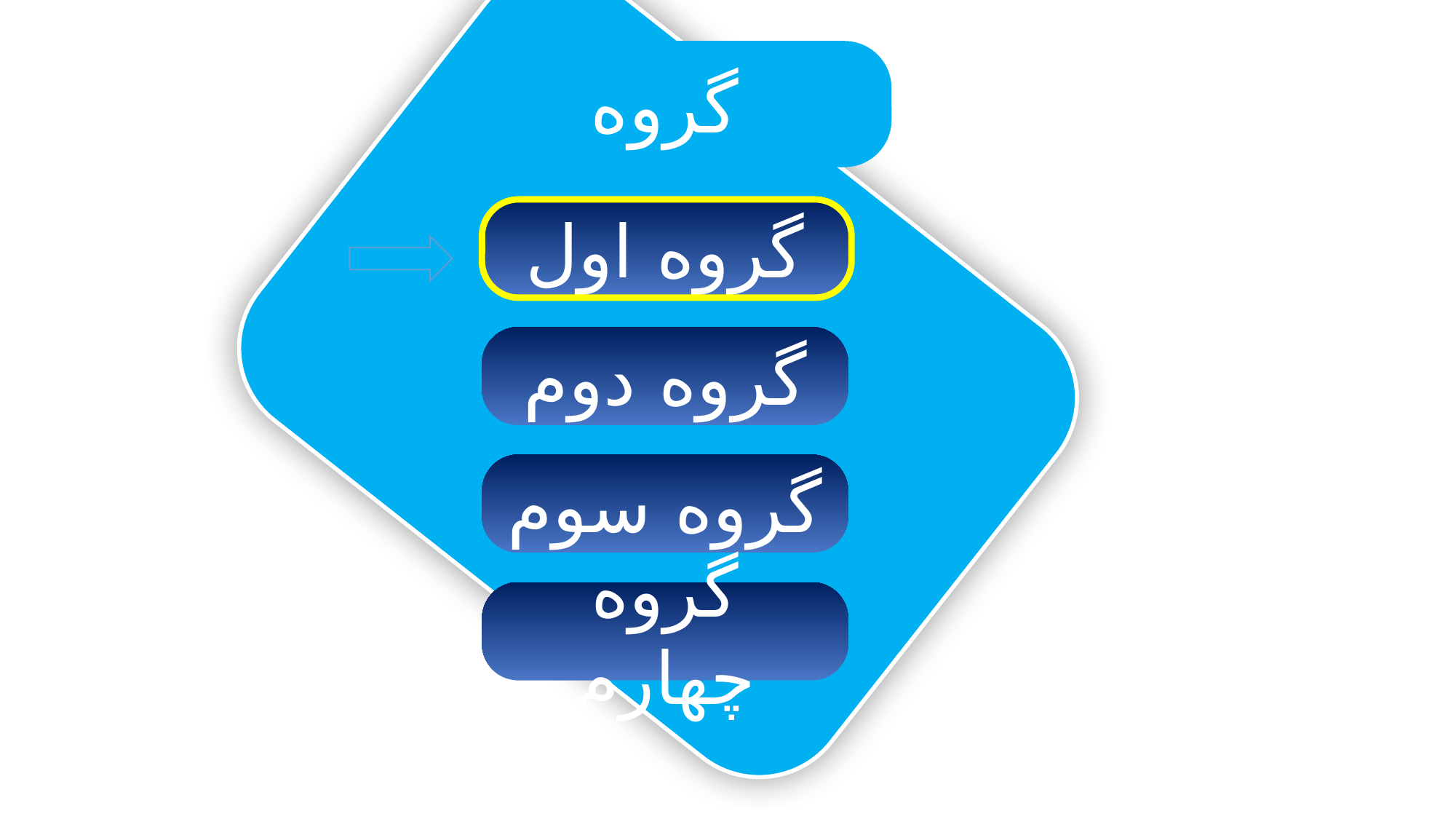

گروه
گروه اول

گروه دوم
گروه سوم
گروه چهارم